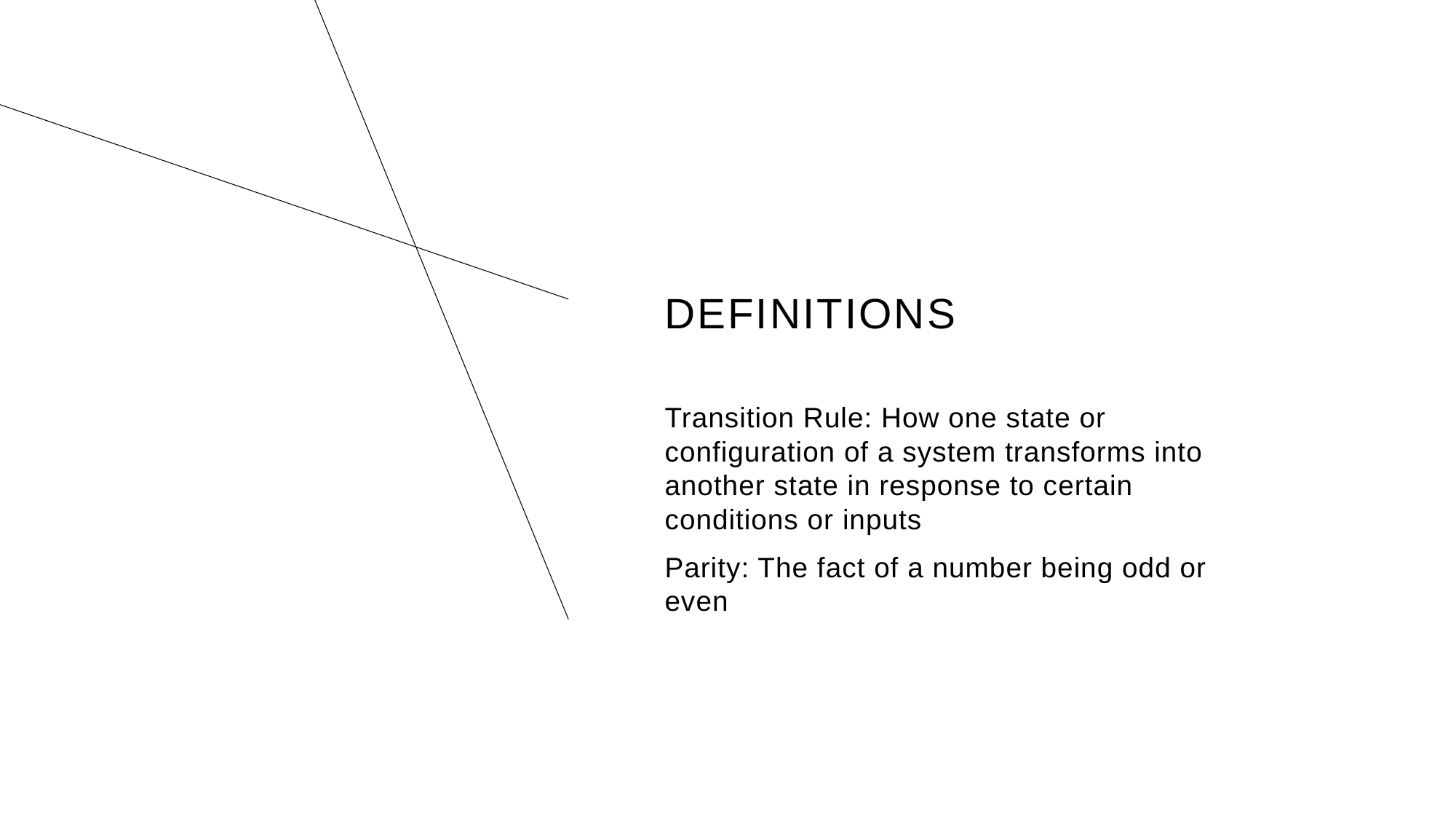

# Definitions
Transition Rule: How one state or configuration of a system transforms into another state in response to certain conditions or inputs
Parity: The fact of a number being odd or even